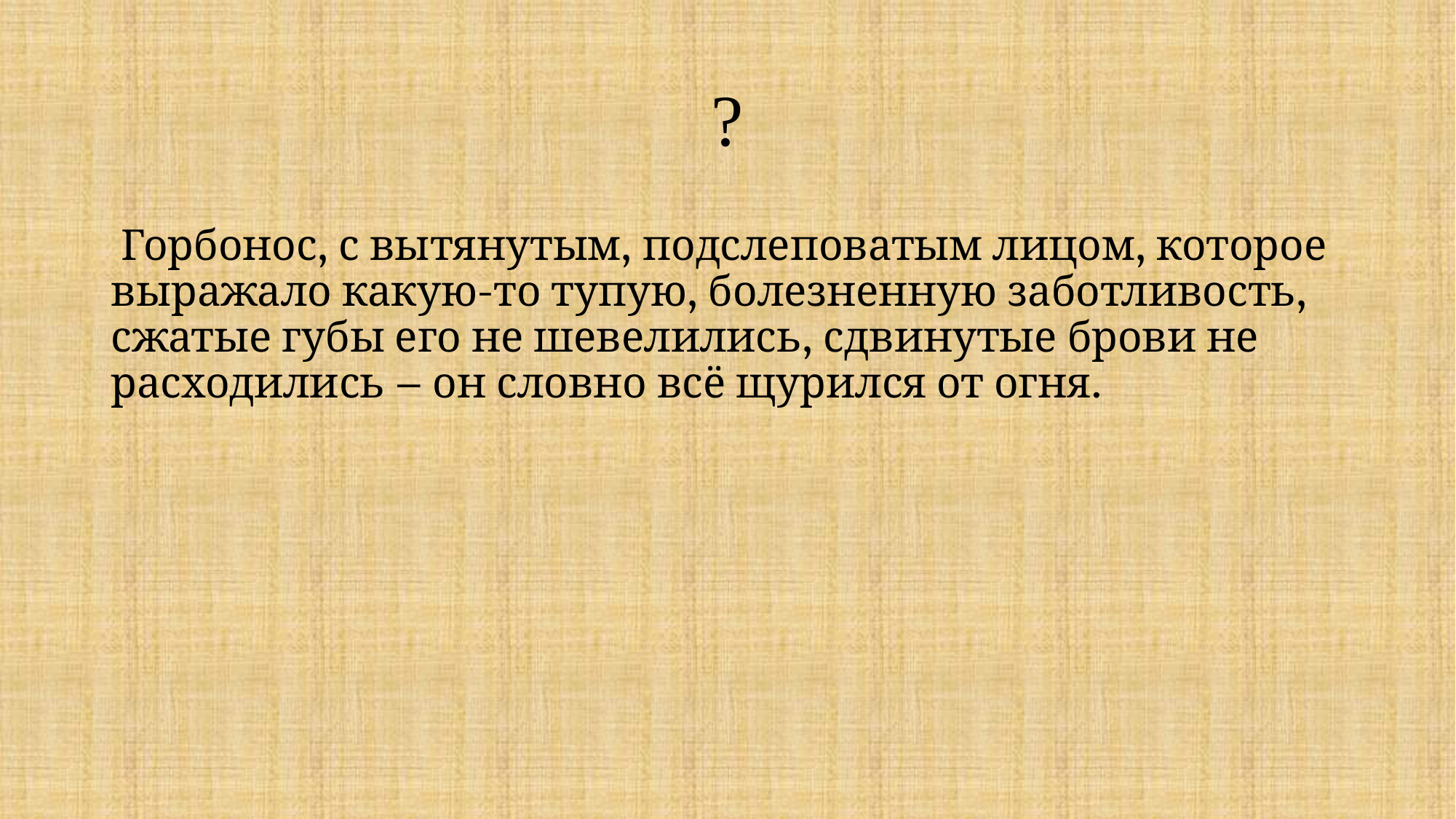

# ?
 Горбонос, с вытянутым, подслеповатым лицом, которое выражало какую-то тупую, болезненную заботливость, сжатые губы его не шевелились, сдвинутые брови не расходились – он словно всё щурился от огня.